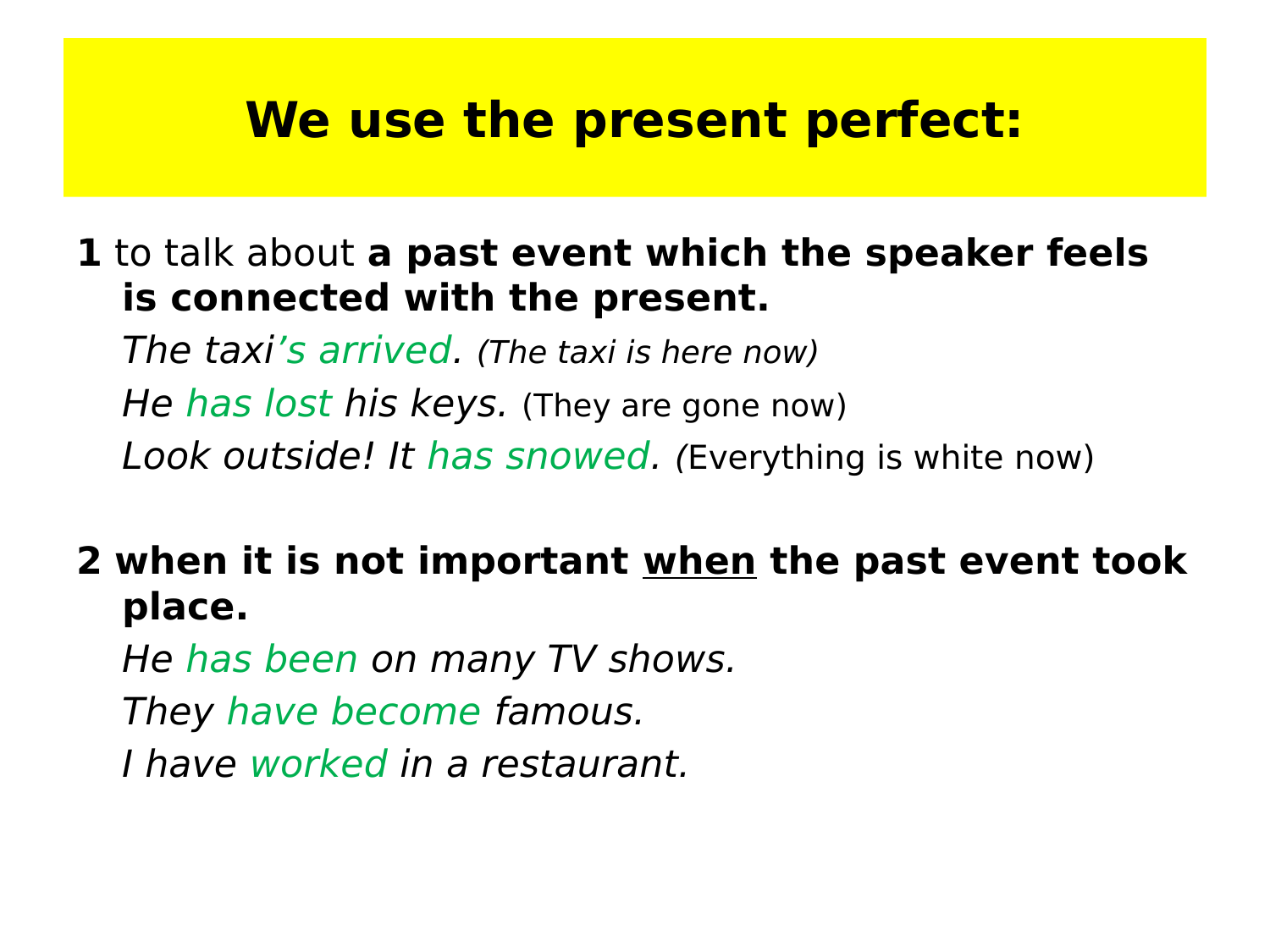

# We use the present perfect:
1 to talk about a past event which the speaker feels is connected with the present.
	The taxi’s arrived. (The taxi is here now)
	He has lost his keys. (They are gone now)
	Look outside! It has snowed. (Everything is white now)

2 when it is not important when the past event took place.
	He has been on many TV shows.
	They have become famous.
	I have worked in a restaurant.